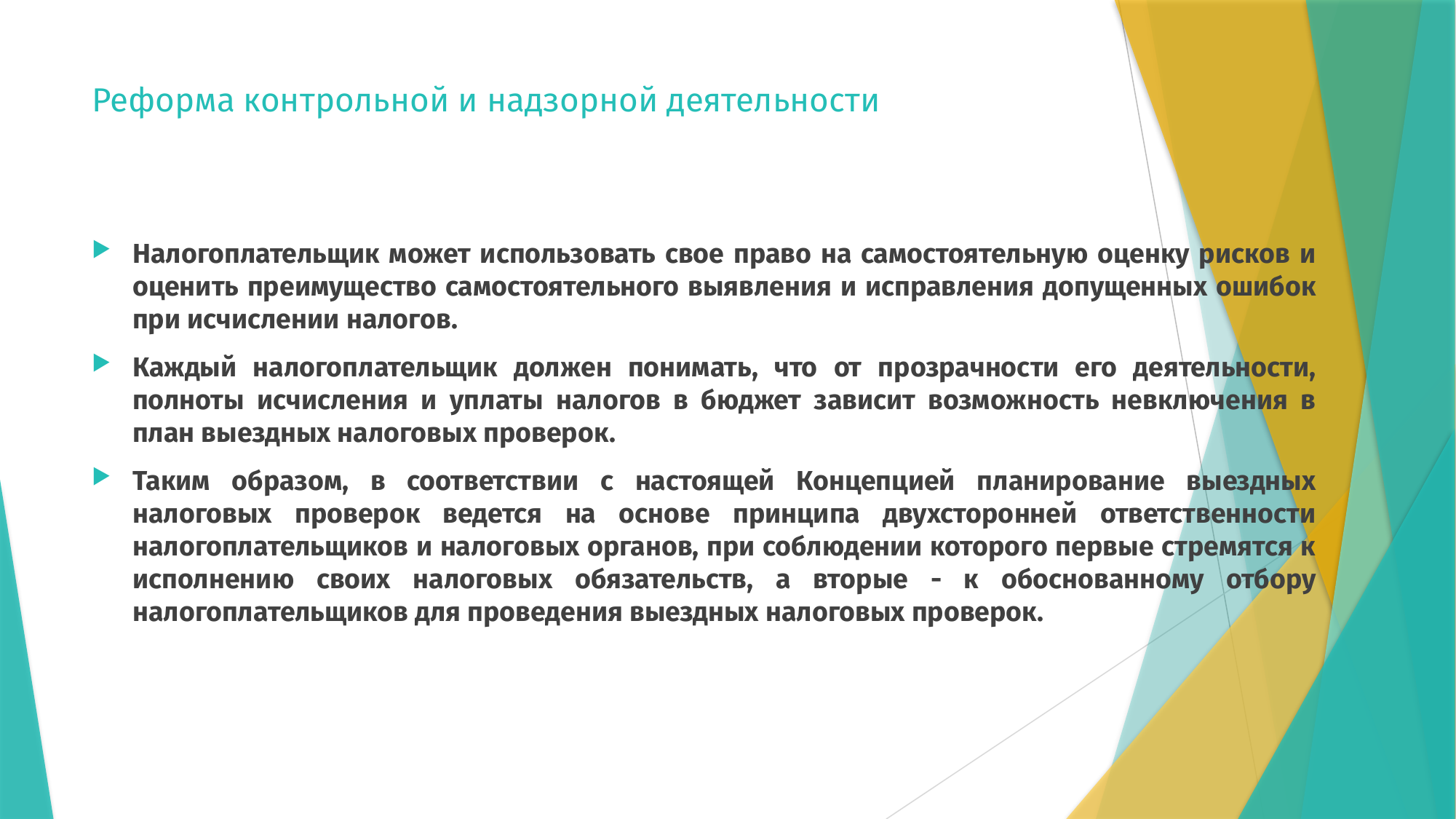

# Реформа контрольной и надзорной деятельности
Налогоплательщик может использовать свое право на самостоятельную оценку рисков и оценить преимущество самостоятельного выявления и исправления допущенных ошибок при исчислении налогов.
Каждый налогоплательщик должен понимать, что от прозрачности его деятельности, полноты исчисления и уплаты налогов в бюджет зависит возможность невключения в план выездных налоговых проверок.
Таким образом, в соответствии с настоящей Концепцией планирование выездных налоговых проверок ведется на основе принципа двухсторонней ответственности налогоплательщиков и налоговых органов, при соблюдении которого первые стремятся к исполнению своих налоговых обязательств, а вторые - к обоснованному отбору налогоплательщиков для проведения выездных налоговых проверок.